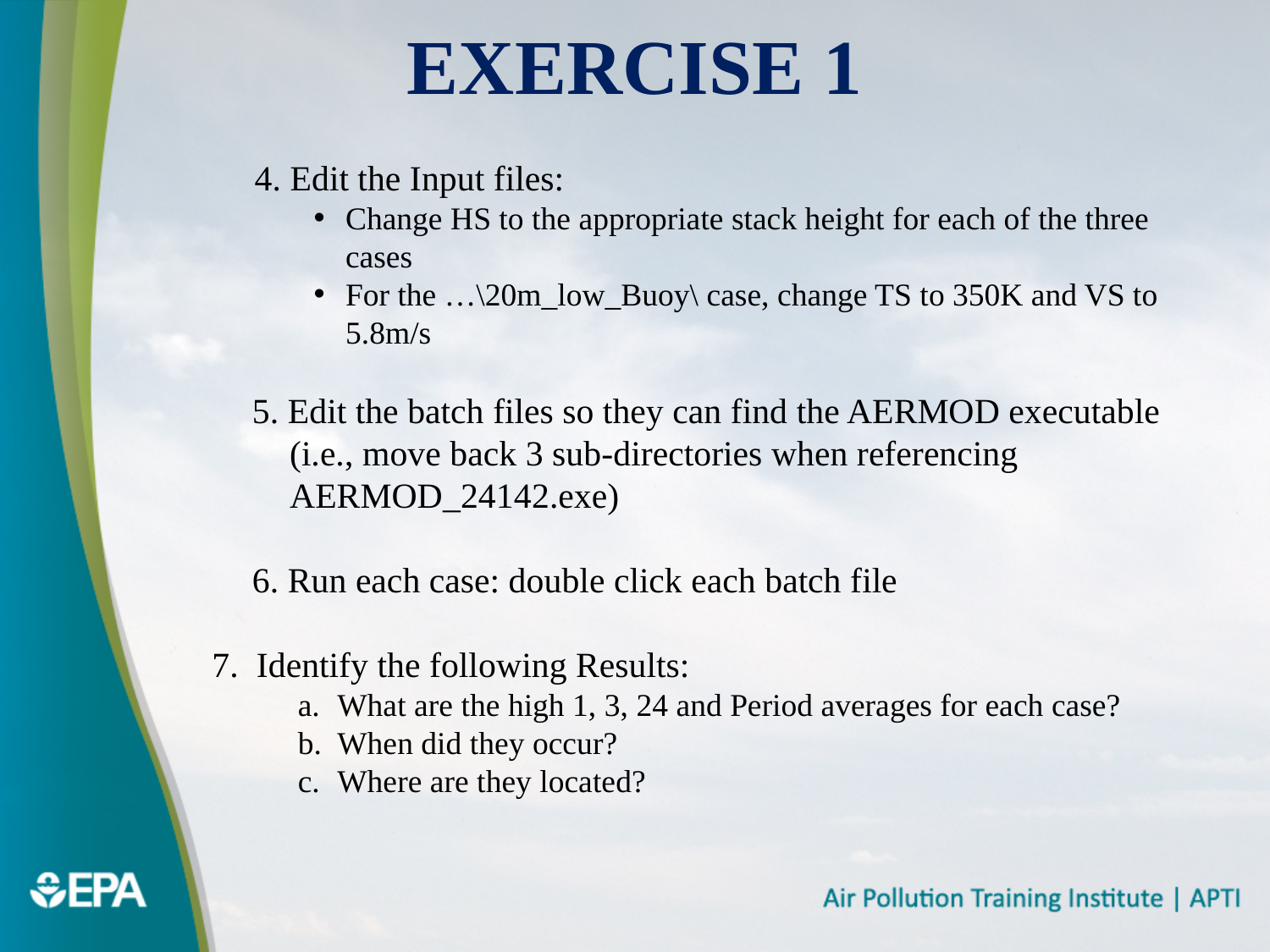

# Exercise 1
     4. Edit the Input files:
Change HS to the appropriate stack height for each of the three cases
For the …\20m_low_Buoy\ case, change TS to 350K and VS to 5.8m/s

  5. Edit the batch files so they can find the AERMOD executable (i.e., move back 3 sub-directories when referencing AERMOD_24142.exe)

  6. Run each case: double click each batch file

  7.  Identify the following Results:
What are the high 1, 3, 24 and Period averages for each case?
When did they occur?
Where are they located?